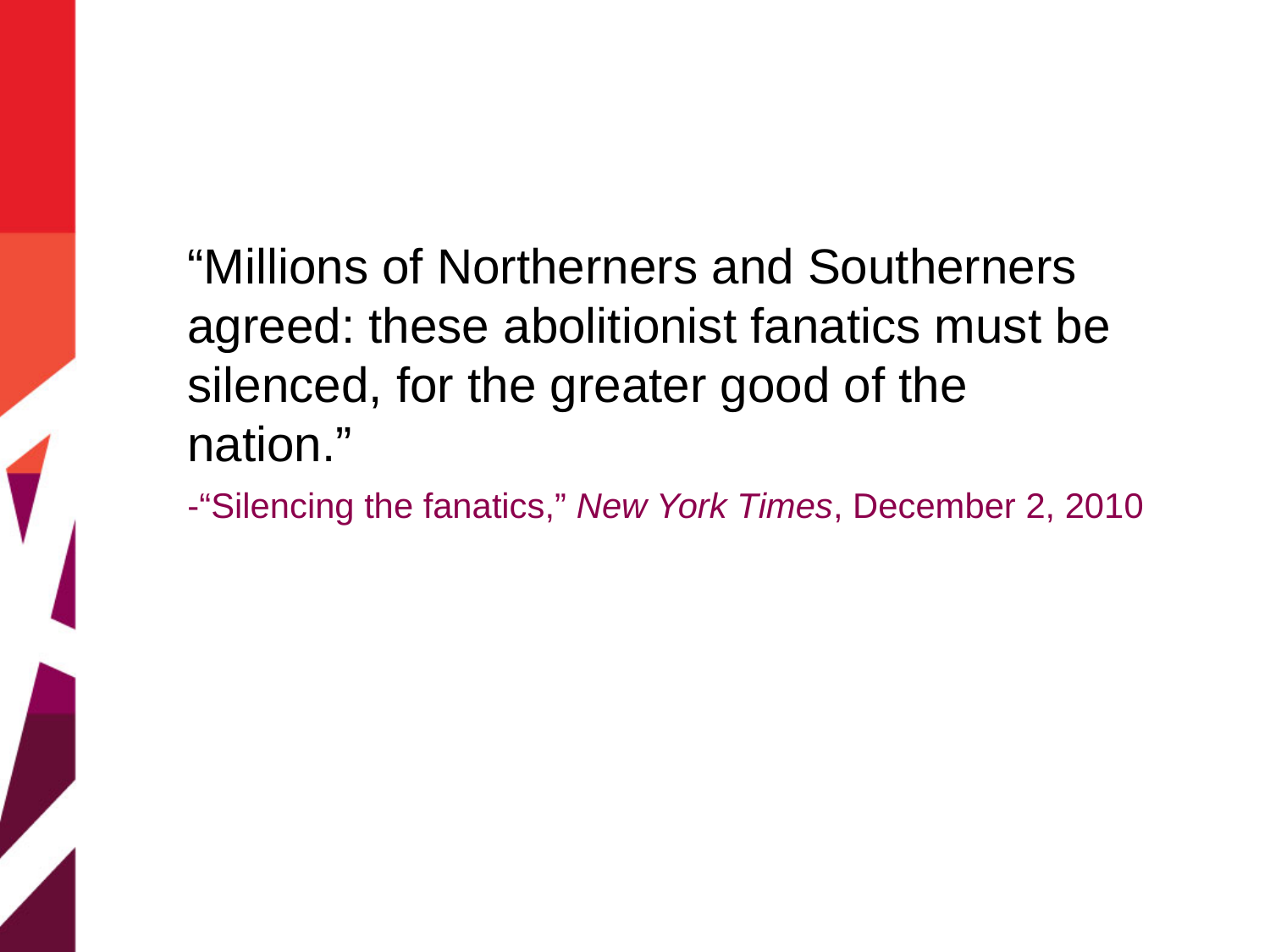

“Millions of Northerners and Southerners agreed: these abolitionist fanatics must be silenced, for the greater good of the nation.”
-“Silencing the fanatics,” New York Times, December 2, 2010